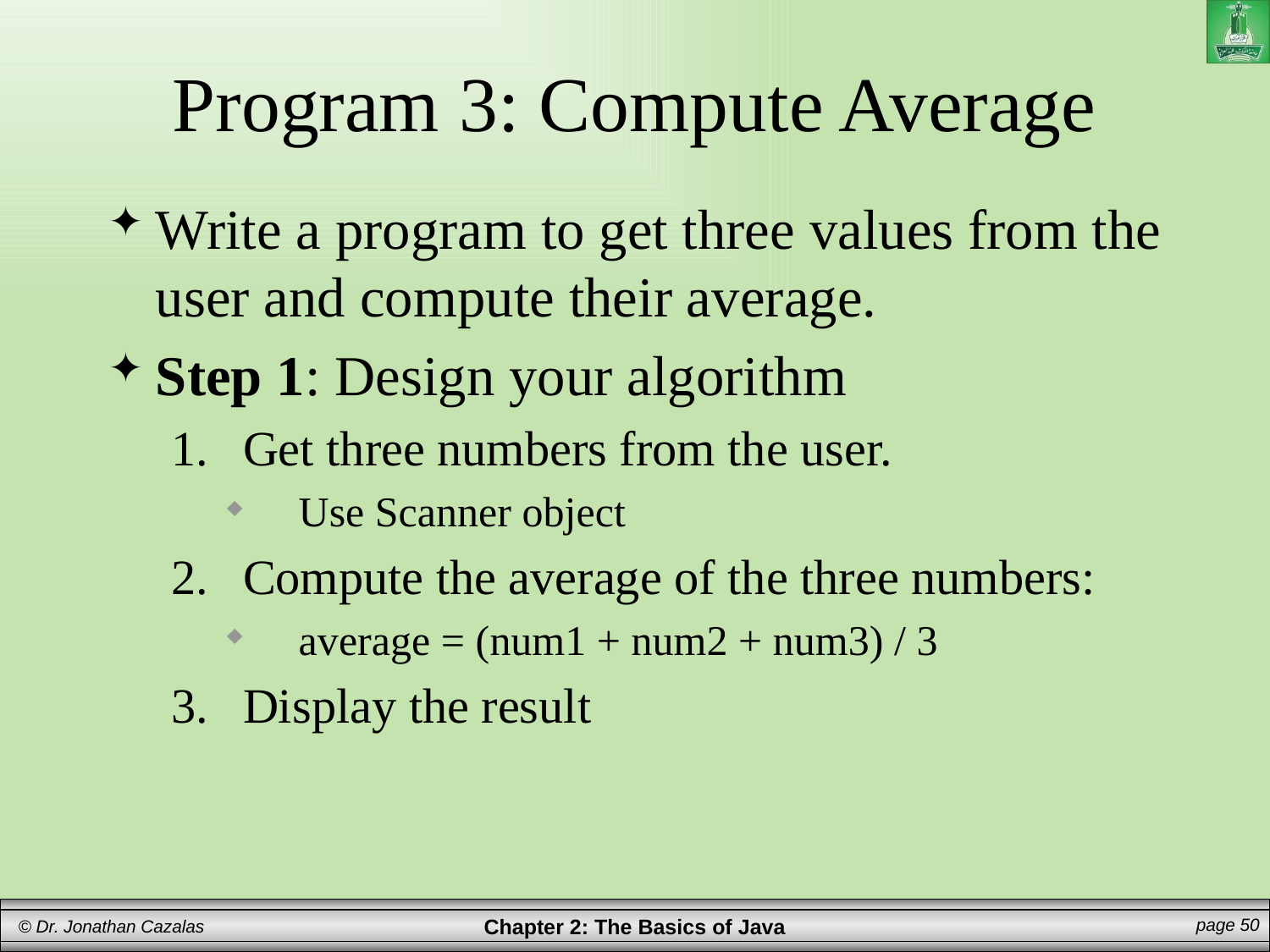

# Program 3: Compute Average
Write a program to get three values from the user and compute their average.
Step 1: Design your algorithm
Get three numbers from the user.
Use Scanner object
Compute the average of the three numbers:
average = (num1 + num2 + num3) / 3
Display the result